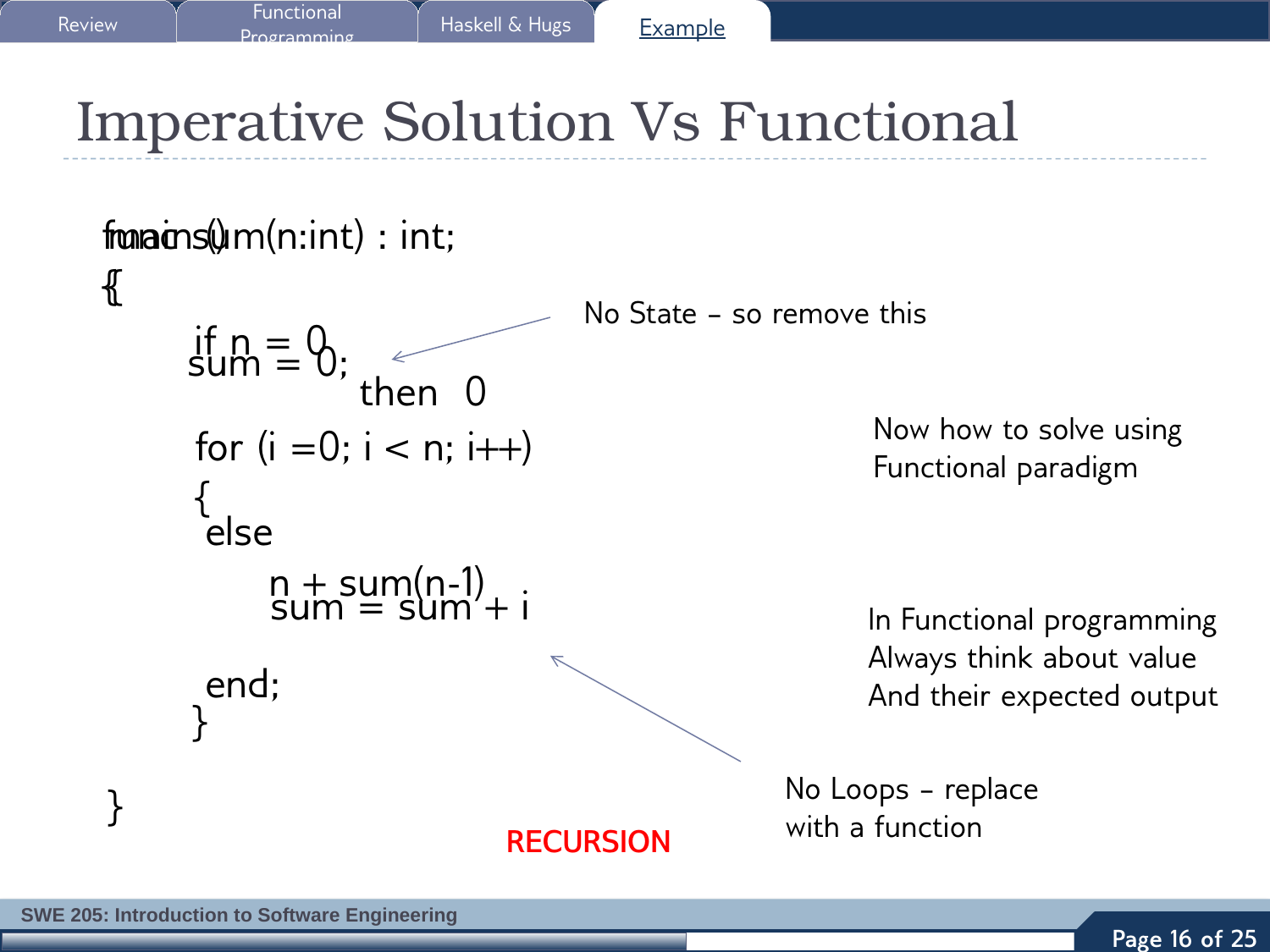

Review
Functional Programming
Haskell & Hugs
Example
# Imperative Solution Vs Functional

main ()
{
func sum(n:int) : int;
{
No State – so remove this
if n = 0
             then  0

sum = 0;
Now how to solve using
Functional paradigm
for (i =0; i < n; i++)
{

else
     n + sum(n-1)

end;

sum = sum + i
In Functional programming
Always think about value
And their expected output
No Loops – replace with a function
}
}
RECURSION
16
Page 16 of 25